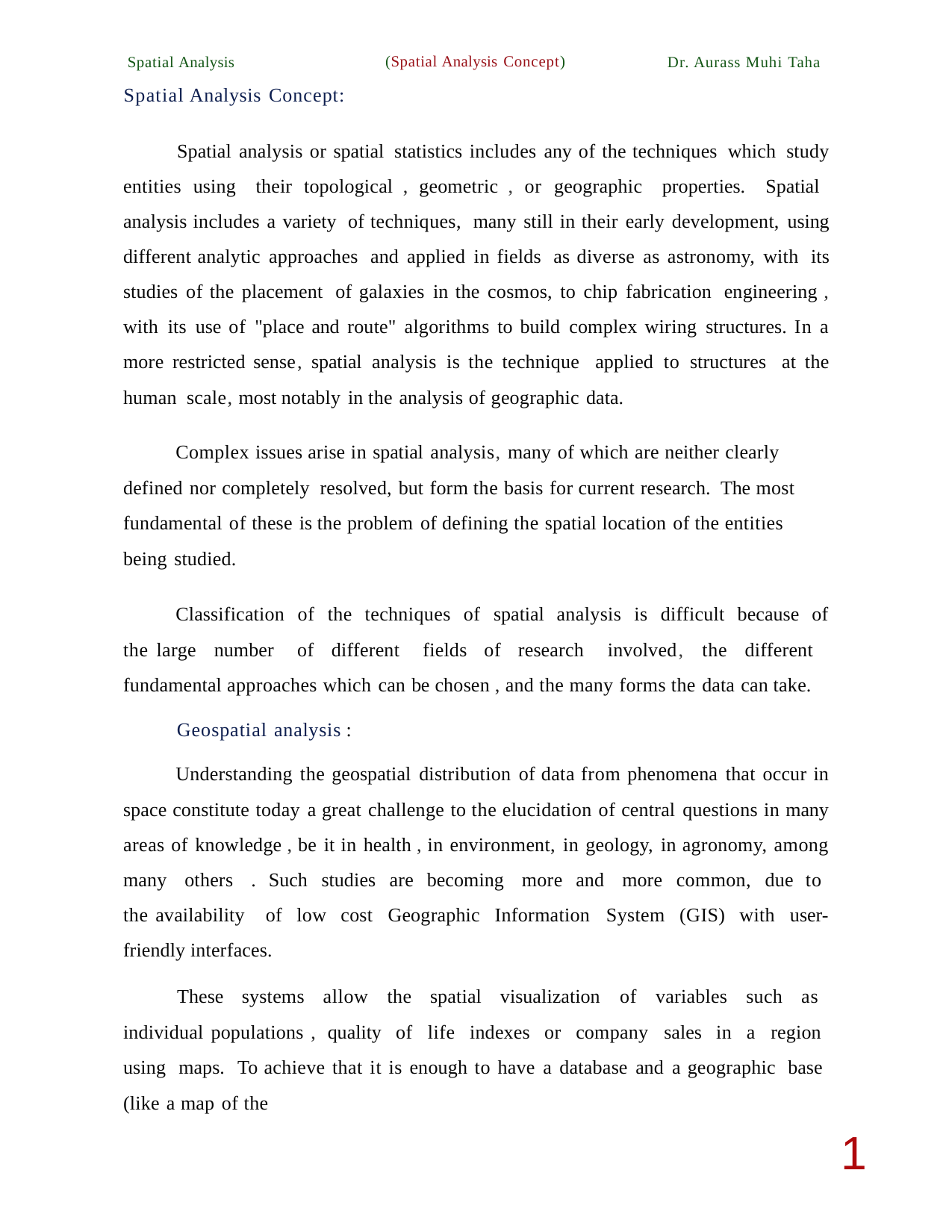

(Spatial Analysis Concept)
Spatial Analysis

Spatial Analysis Concept:
Dr. Aurass Muhi Taha
Spatial analysis or spatial  statistics includes any of the techniques  which  study entities using  their topological , geometric , or geographic  properties.  Spatial  analysis includes a variety  of techniques,  many still in their early development, using different analytic approaches  and applied in fields  as diverse as astronomy, with  its studies of the placement  of galaxies in the cosmos, to chip fabrication  engineering , with its use of "place and route" algorithms to build complex wiring structures. In a more restricted sense, spatial analysis is the technique  applied to structures  at the human  scale, most notably in the analysis of geographic data.

Complex issues arise in spatial analysis, many of which are neither clearly defined nor completely  resolved, but form the basis for current research.  The most fundamental of these is the problem of defining the spatial location of the entities being studied.

Classification  of  the  techniques  of  spatial  analysis  is  difficult  because  of the large  number   of  different   fields  of  research   involved,  the  different   fundamental approaches which can be chosen , and the many forms the data can take.

Geospatial analysis :

Understanding the geospatial distribution of data from phenomena that occur in space constitute today a great challenge to the elucidation of central questions in many areas of knowledge , be it in health , in environment, in geology, in agronomy, among many   others   .  Such  studies  are  becoming   more  and   more  common,  due  to  the availability   of  low  cost  Geographic  Information  System  (GIS)  with  user-friendly interfaces.

These  systems  allow  the  spatial  visualization  of  variables  such  as  individual populations , quality  of  life  indexes  or  company  sales  in  a  region  using  maps.  To achieve that it is enough to have a database and a geographic  base  (like a map of the
1